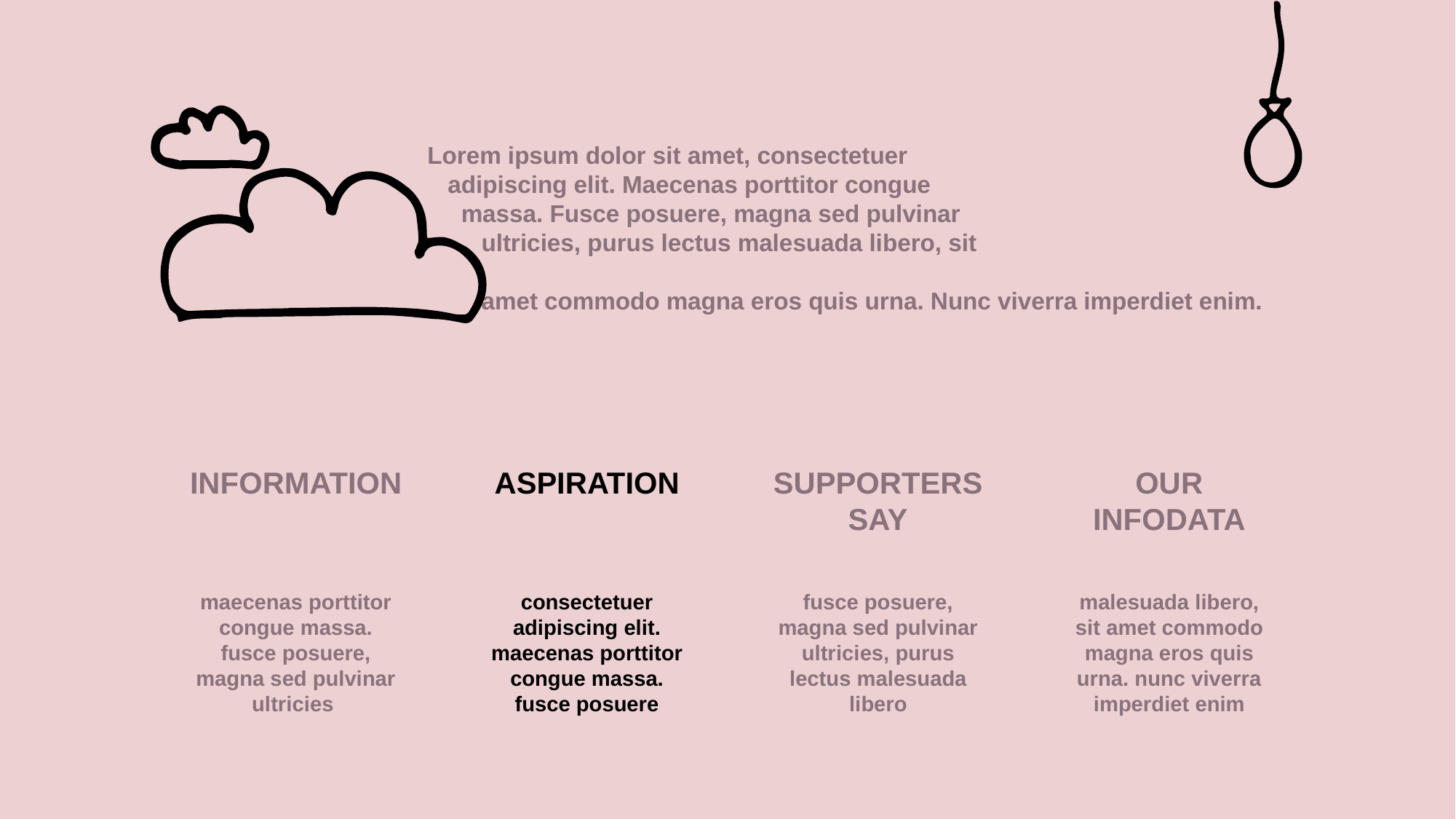

Lorem ipsum dolor sit amet, consectetuer
   adipiscing elit. Maecenas porttitor congue
     massa. Fusce posuere, magna sed pulvinar
        ultricies, purus lectus malesuada libero, sit

        amet commodo magna eros quis urna. Nunc viverra imperdiet enim.
INFORMATION
ASPIRATION
SUPPORTERS SAY
OUR INFODATA
maecenas porttitor congue massa. fusce posuere, magna sed pulvinar ultricies
consectetuer adipiscing elit. maecenas porttitor congue massa. fusce posuere
fusce posuere, magna sed pulvinar ultricies, purus lectus malesuada libero
malesuada libero, sit amet commodo magna eros quis urna. nunc viverra imperdiet enim